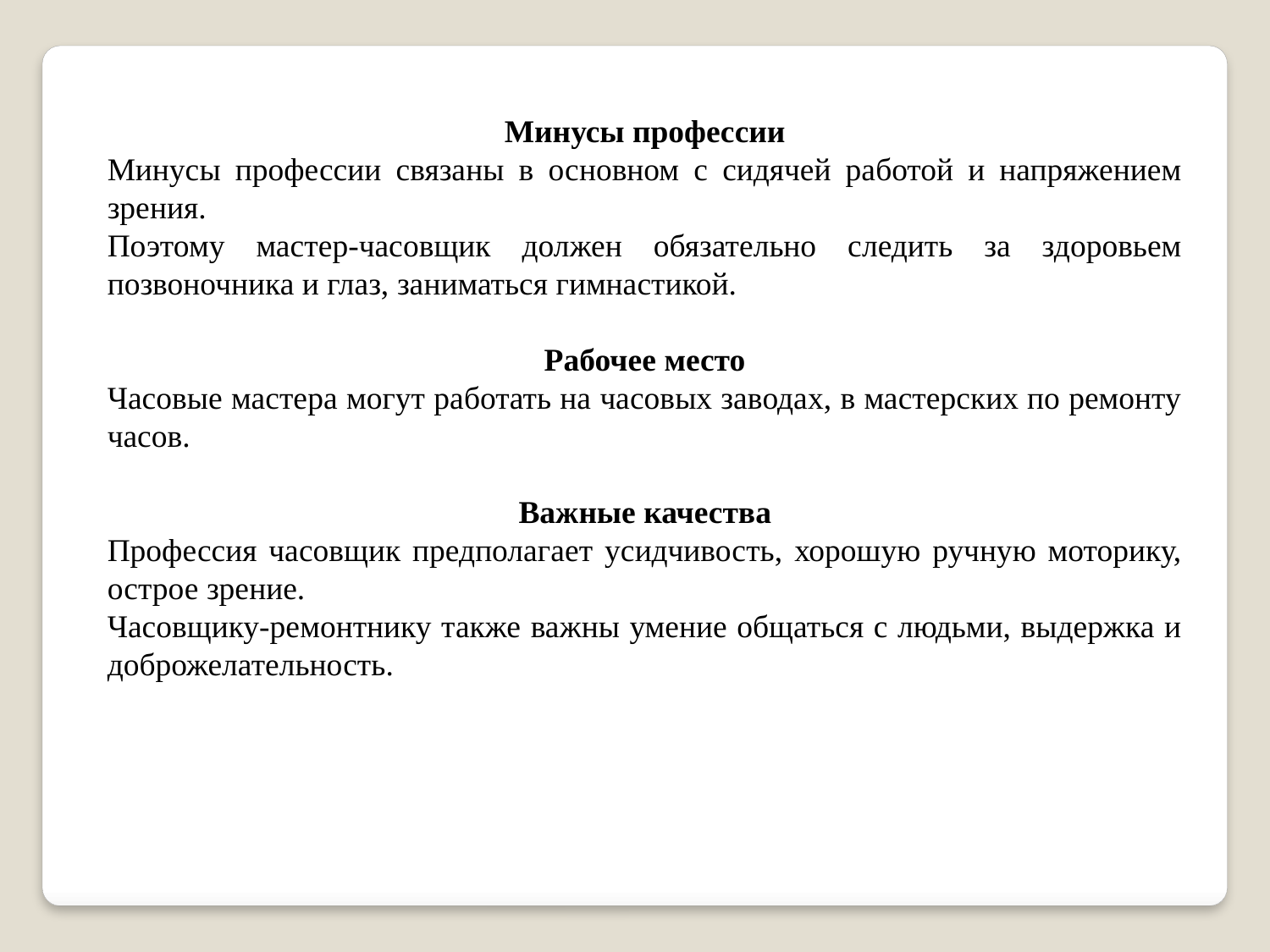

Минусы профессии
Минусы профессии связаны в основном с сидячей работой и напряжением зрения.
Поэтому мастер-часовщик должен обязательно следить за здоровьем позвоночника и глаз, заниматься гимнастикой.

Рабочее место
Часовые мастера могут работать на часовых заводах, в мастерских по ремонту часов.

Важные качества
Профессия часовщик предполагает усидчивость, хорошую ручную моторику, острое зрение.
Часовщику-ремонтнику также важны умение общаться с людьми, выдержка и доброжелательность.